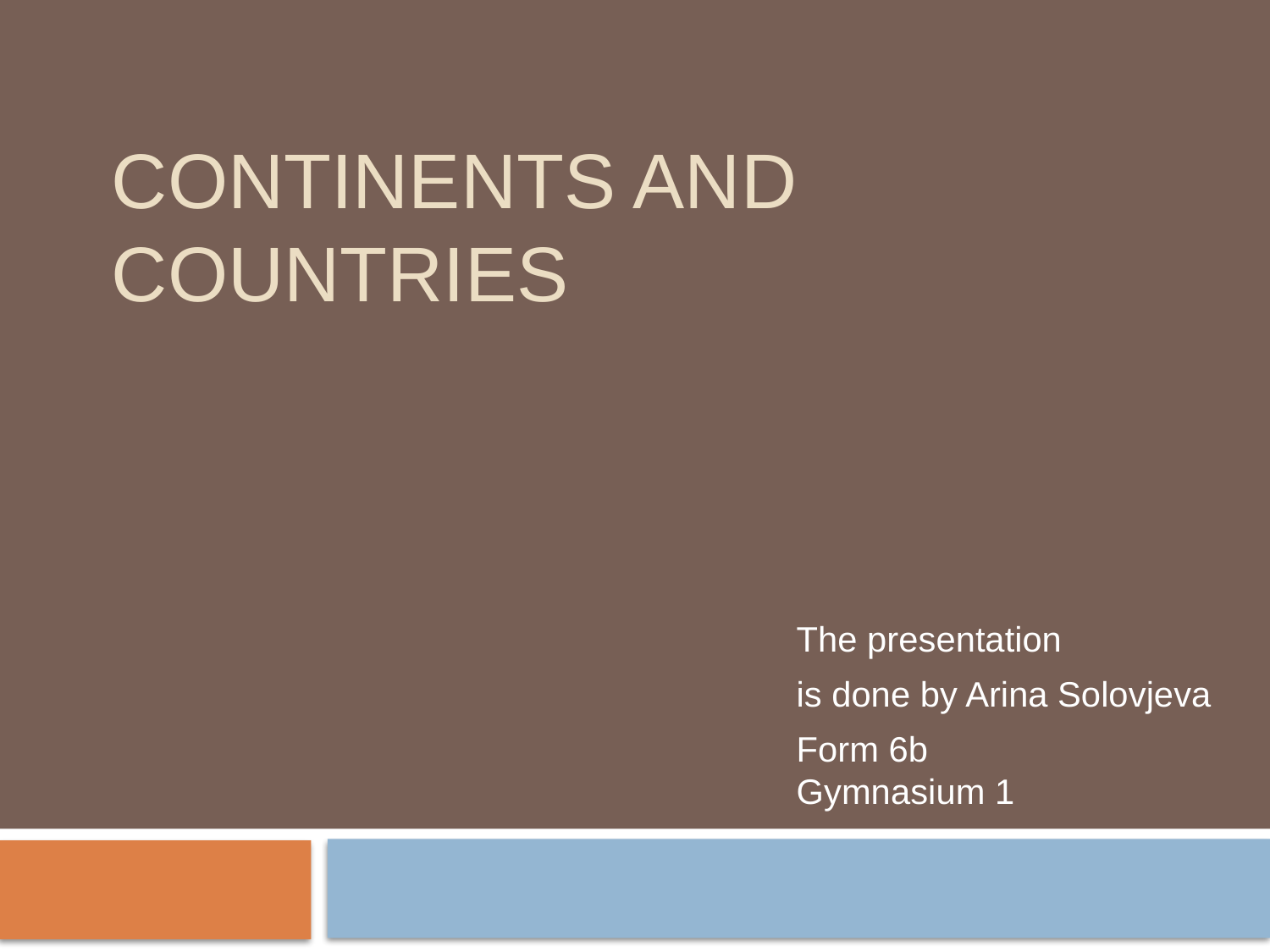

# Continents and countries
The presentation
is done by Arina Solovjeva
Form 6b
Gymnasium 1